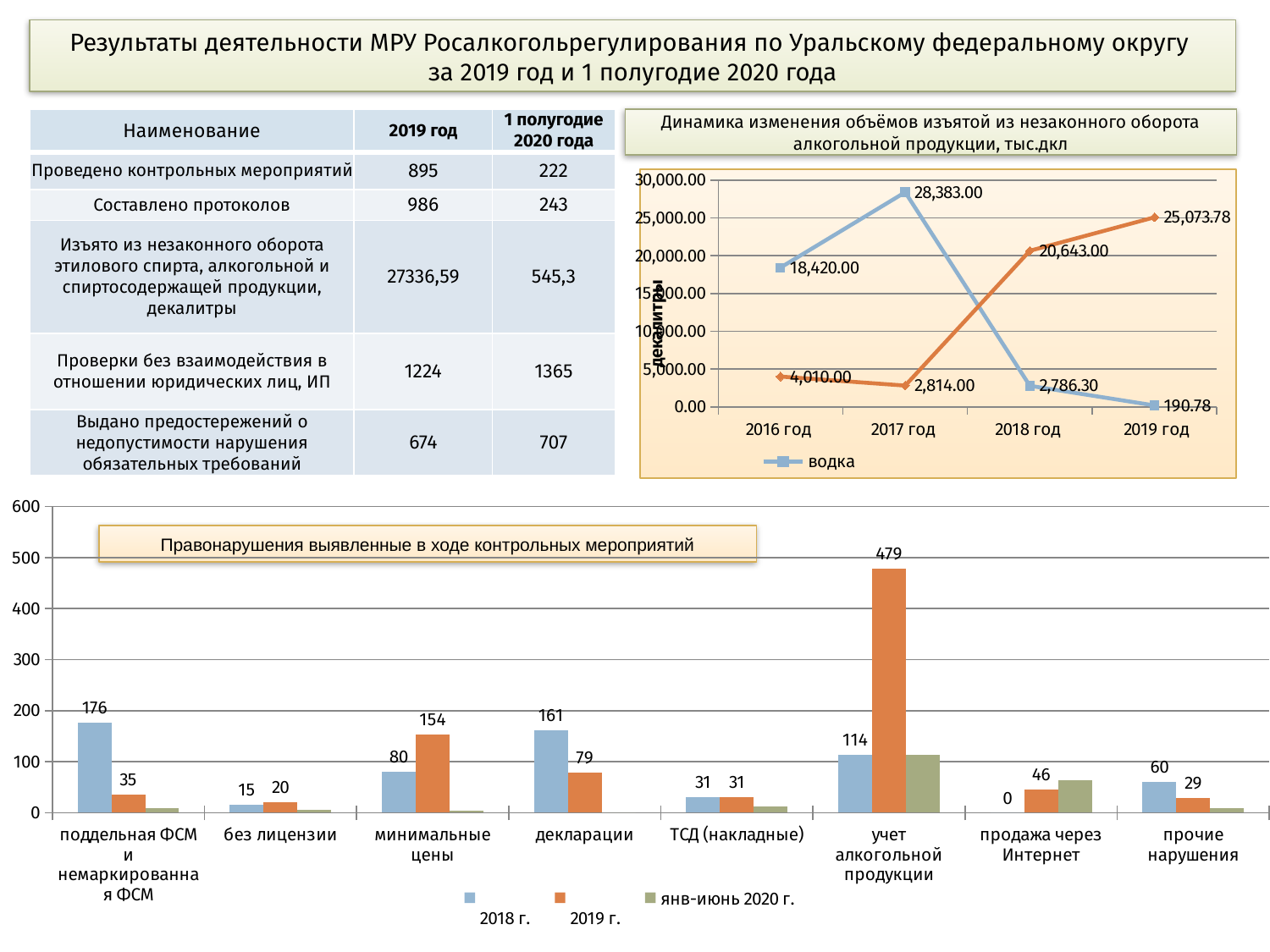

Результаты деятельности МРУ Росалкогольрегулирования по Уральскому федеральному округу
за 2019 год и 1 полугодие 2020 года
| Наименование | 2019 год | 1 полугодие 2020 года |
| --- | --- | --- |
| Проведено контрольных мероприятий | 895 | 222 |
| Составлено протоколов | 986 | 243 |
| Изъято из незаконного оборота этилового спирта, алкогольной и спиртосодержащей продукции, декалитры | 27336,59 | 545,3 |
| Проверки без взаимодействия в отношении юридических лиц, ИП | 1224 | 1365 |
| Выдано предостережений о недопустимости нарушения обязательных требований | 674 | 707 |
Динамика изменения объёмов изъятой из незаконного оборота алкогольной продукции, тыс.дкл

### Chart

| Category | водка | пиво и пивные напитки |
|---|---|---|
| 2016 год  | 18420.0 | 4010.0 |
| 2017 год  | 28383.0 | 2814.0 |
| 2018 год  | 2786.3 | 20643.0 |
|  2019 год | 190.78 | 25073.78000000002 |

### Chart

| Category |
2018 г. |
2019 г. | янв-июнь 2020 г. |
|---|---|---|---|
| поддельная ФСМ и немаркированная ФСМ | 176.0 | 35.0 | 9.0 |
| без лицензии | 15.0 | 20.0 | 6.0 |
| минимальные цены | 80.0 | 154.0 | 4.0 |
| декларации | 161.0 | 79.0 | 0.0 |
| ТСД (накладные) | 31.0 | 31.0 | 13.0 |
| учет алкогольной продукции | 114.0 | 479.0 | 114.0 |
| продажа через Интернет | 0.0 | 46.0 | 64.0 |
| прочие нарушения | 60.0 | 29.0 | 9.0 |
Правонарушения выявленные в ходе контрольных мероприятий